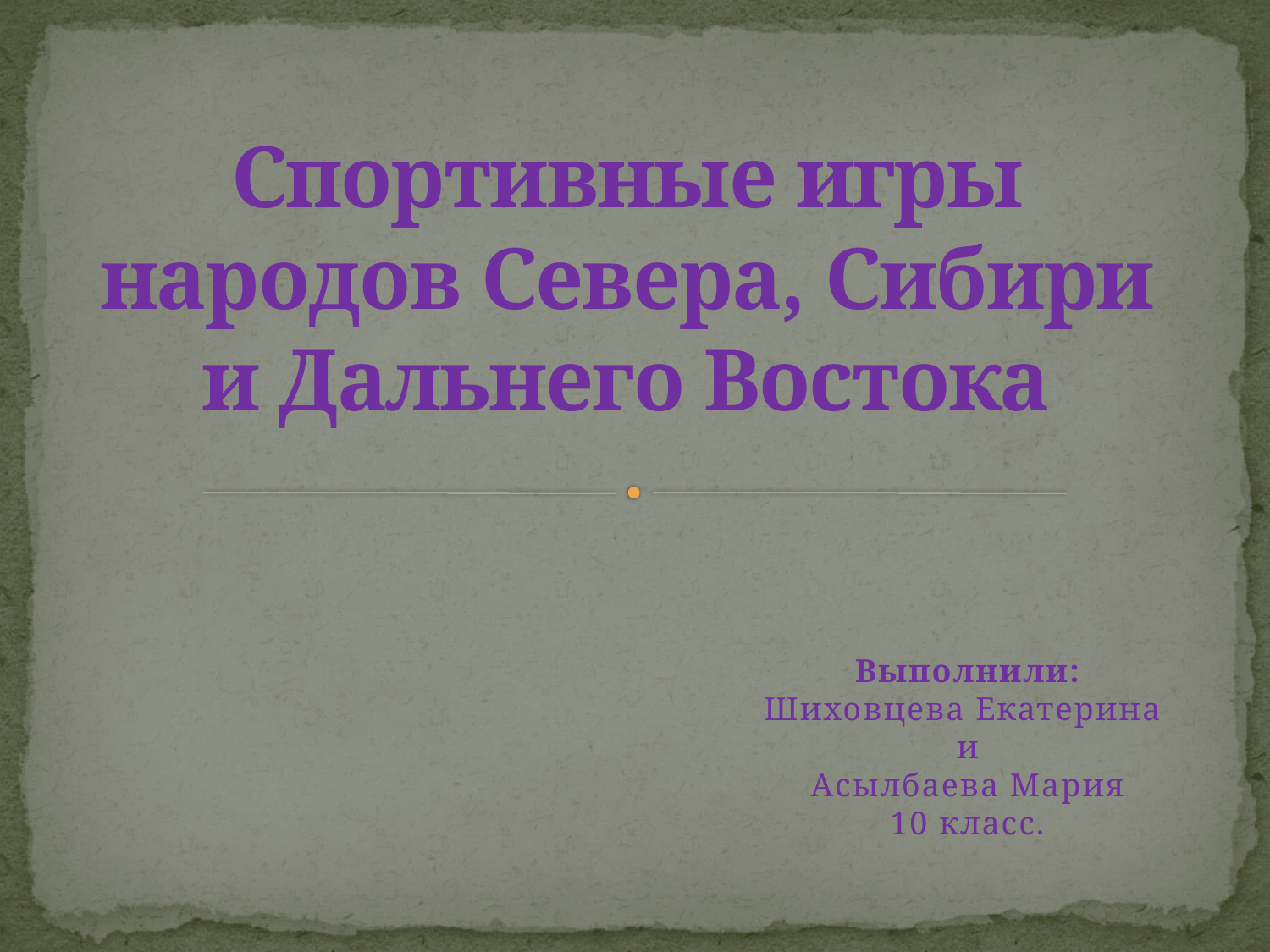

# Спортивные игры народов Севера, Сибири и Дальнего Востока
Выполнили:
Шиховцева Екатерина
и
Асылбаева Мария
10 класс.